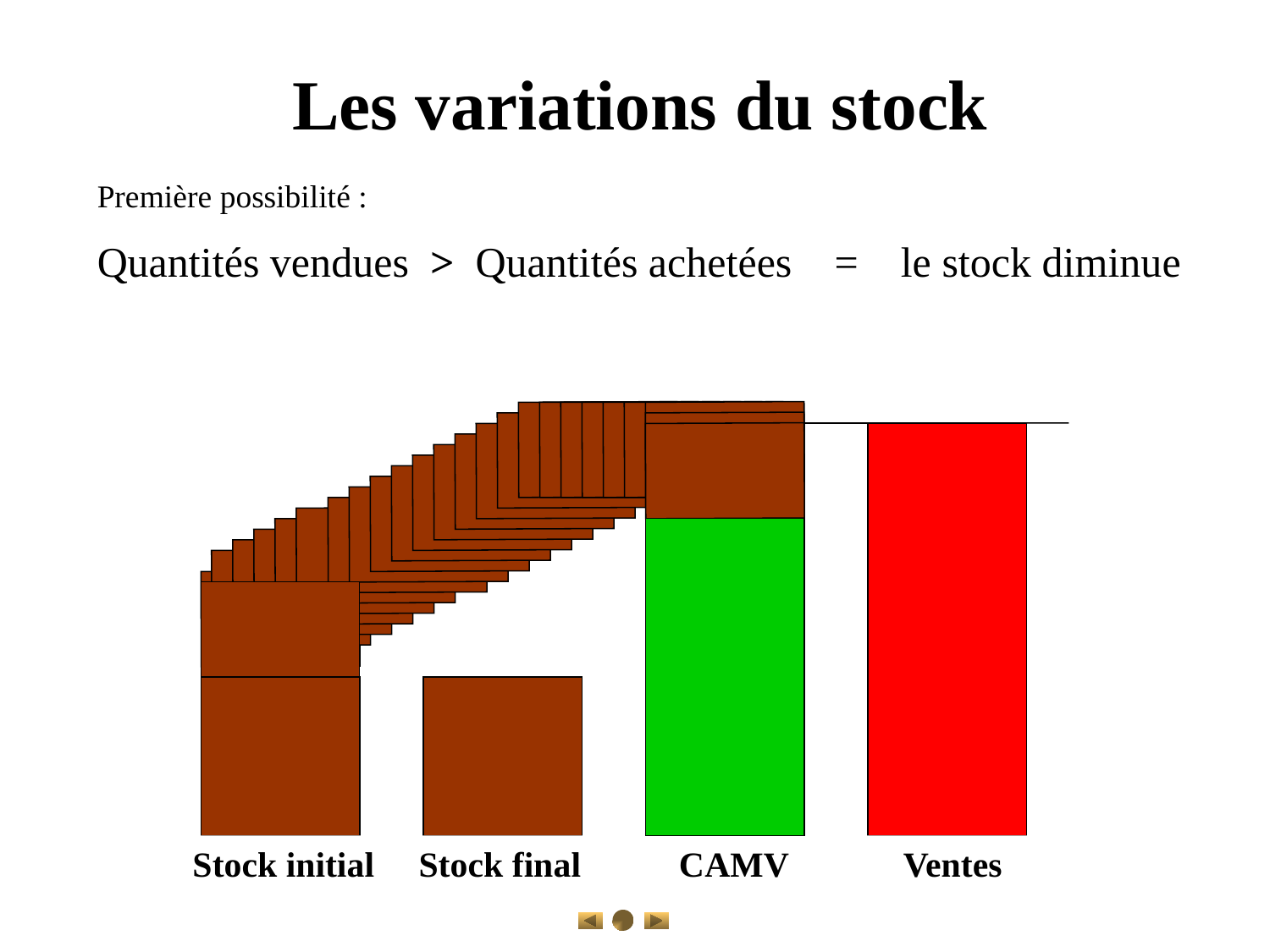

Les variations du stock
Première possibilité :
Quantités vendues  >  Quantités achetées    =    le stock diminue

PRAMA

Stock initial     Stock final           Achats             Ventes
Stock initial     Stock final           CAMV             Ventes